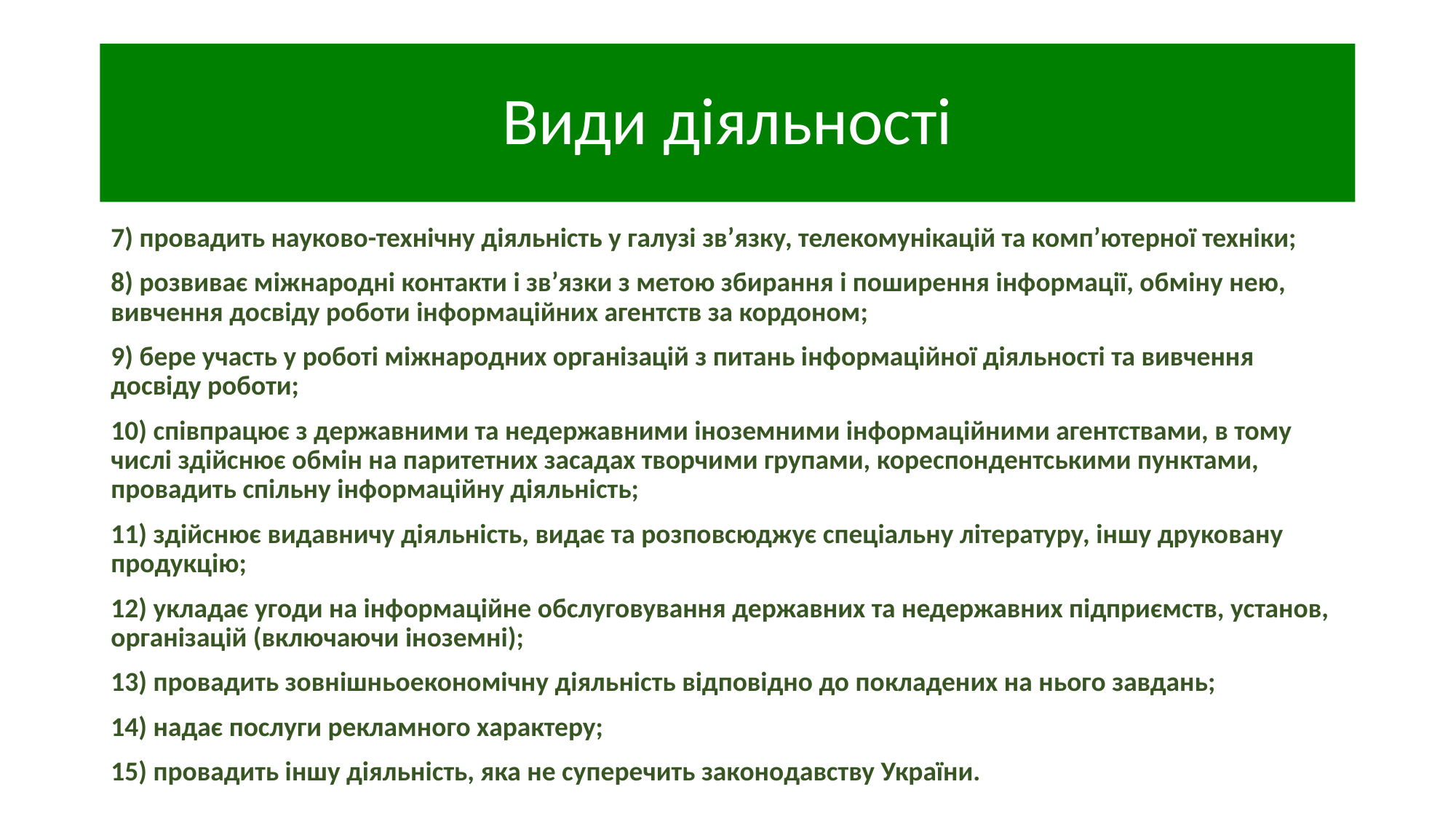

# Види діяльності
7) провадить науково-технічну діяльність у галузі зв’язку, телекомунікацій та комп’ютерної техніки;
8) розвиває міжнародні контакти і зв’язки з метою збирання і поширення інформації, обміну нею, вивчення досвіду роботи інформаційних агентств за кордоном;
9) бере участь у роботі міжнародних організацій з питань інформаційної діяльності та вивчення досвіду роботи;
10) співпрацює з державними та недержавними іноземними інформаційними агентствами, в тому числі здійснює обмін на паритетних засадах творчими групами, кореспондентськими пунктами, провадить спільну інформаційну діяльність;
11) здійснює видавничу діяльність, видає та розповсюджує спеціальну літературу, іншу друковану продукцію;
12) укладає угоди на інформаційне обслуговування державних та недержавних підприємств, установ, організацій (включаючи іноземні);
13) провадить зовнішньоекономічну діяльність відповідно до покладених на нього завдань;
14) надає послуги рекламного характеру;
15) провадить іншу діяльність, яка не суперечить законодавству України.